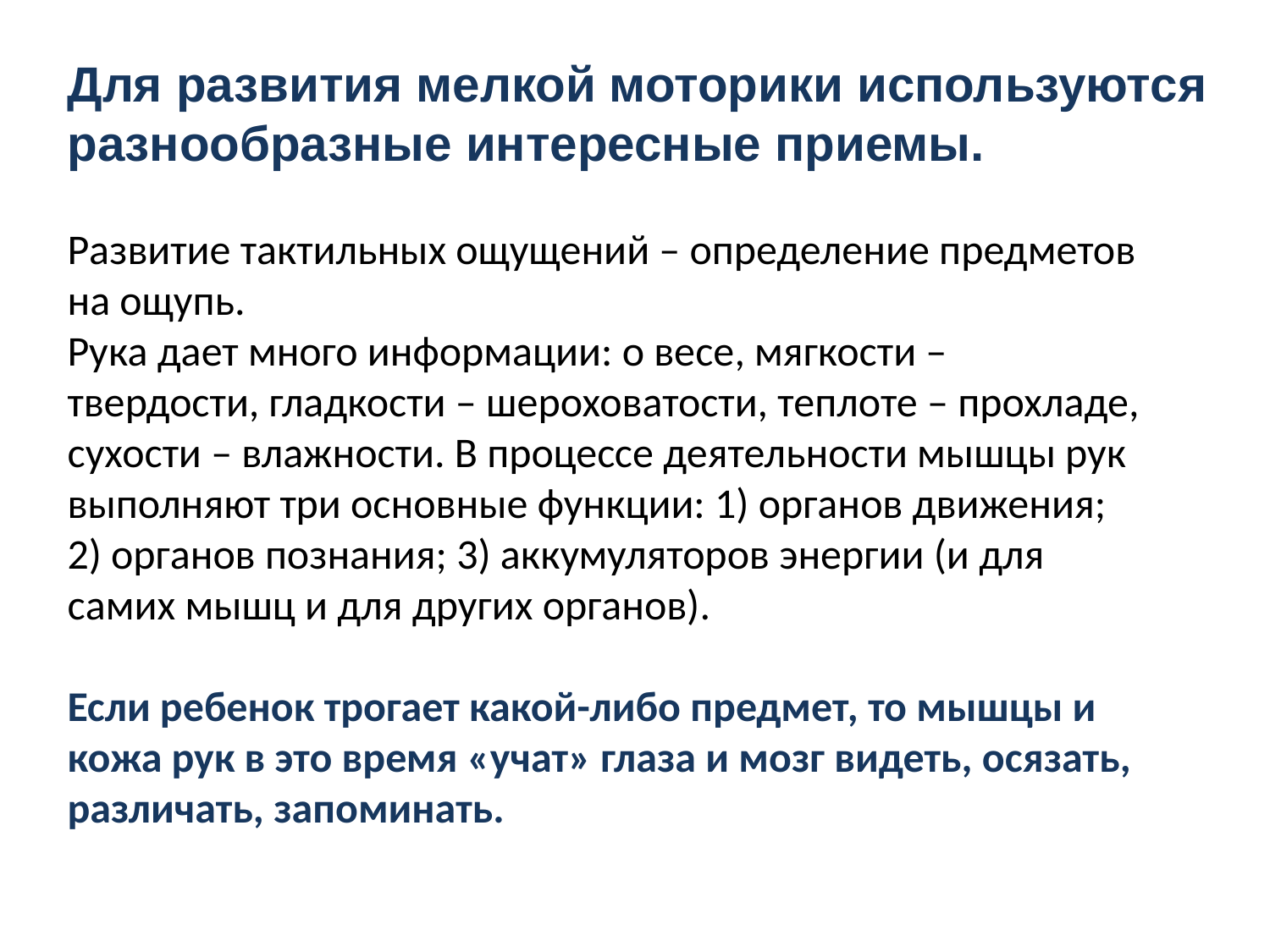

Для развития мелкой моторики используются разнообразные интересные приемы.
Развитие тактильных ощущений – определение предметов на ощупь.
Рука дает много информации: о весе, мягкости – твердости, гладкости – шероховатости, теплоте – прохладе, сухости – влажности. В процессе деятельности мышцы рук выполняют три основные функции: 1) органов движения; 2) органов познания; 3) аккумуляторов энергии (и для самих мышц и для других органов).

Если ребенок трогает какой-либо предмет, то мышцы и кожа рук в это время «учат» глаза и мозг видеть, осязать, различать, запоминать.